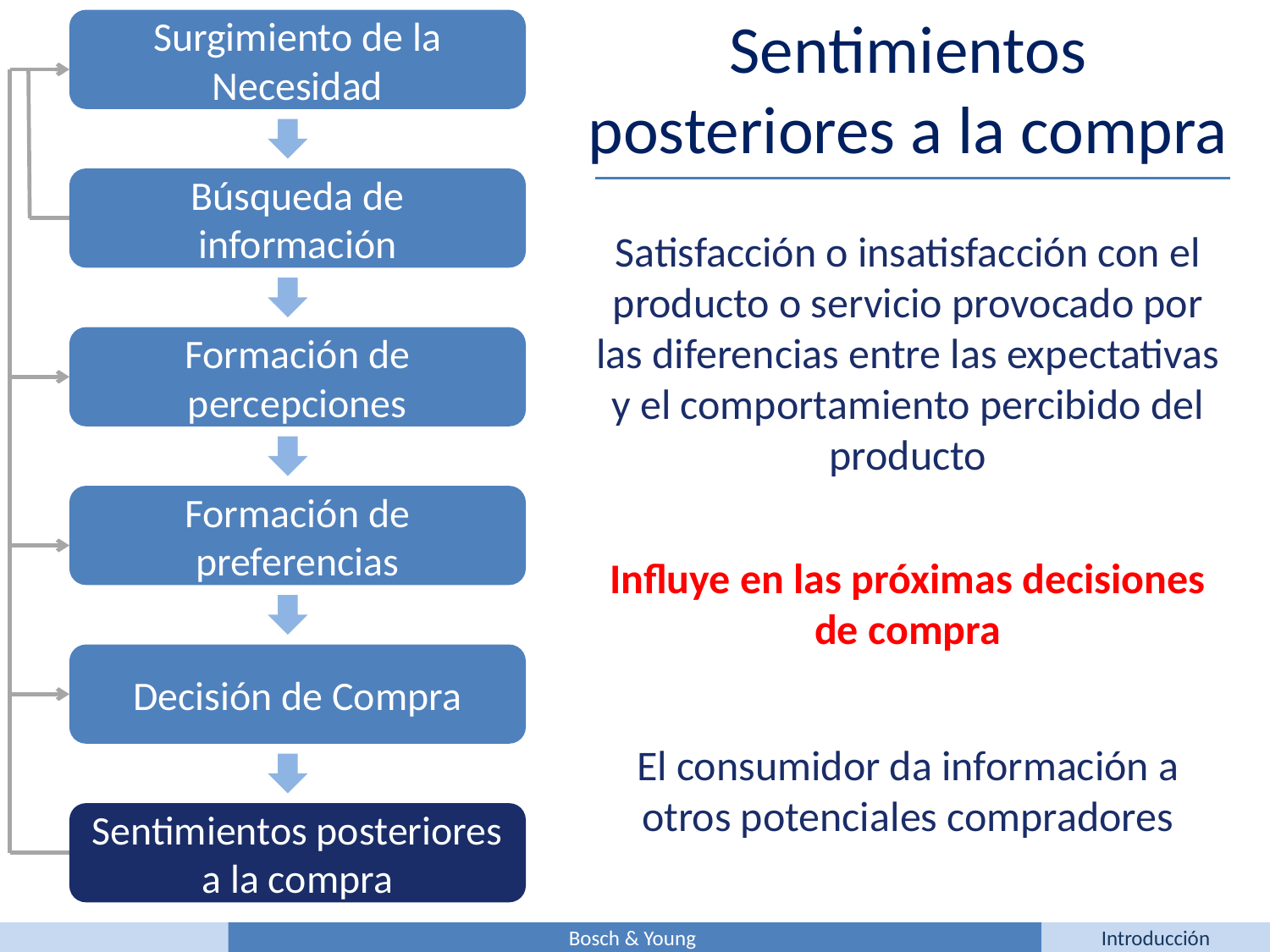

Sentimientos posteriores a la compra
Surgimiento de la Necesidad

Búsqueda de información

Formación de percepciones

Formación de preferencias

Decisión de Compra

Sentimientos posteriores a la compra
Satisfacción o insatisfacción con el producto o servicio provocado por las diferencias entre las expectativas y el comportamiento percibido del producto
Influye en las próximas decisiones de compra
El consumidor da información a otros potenciales compradores

Bosch & Young
Introducción